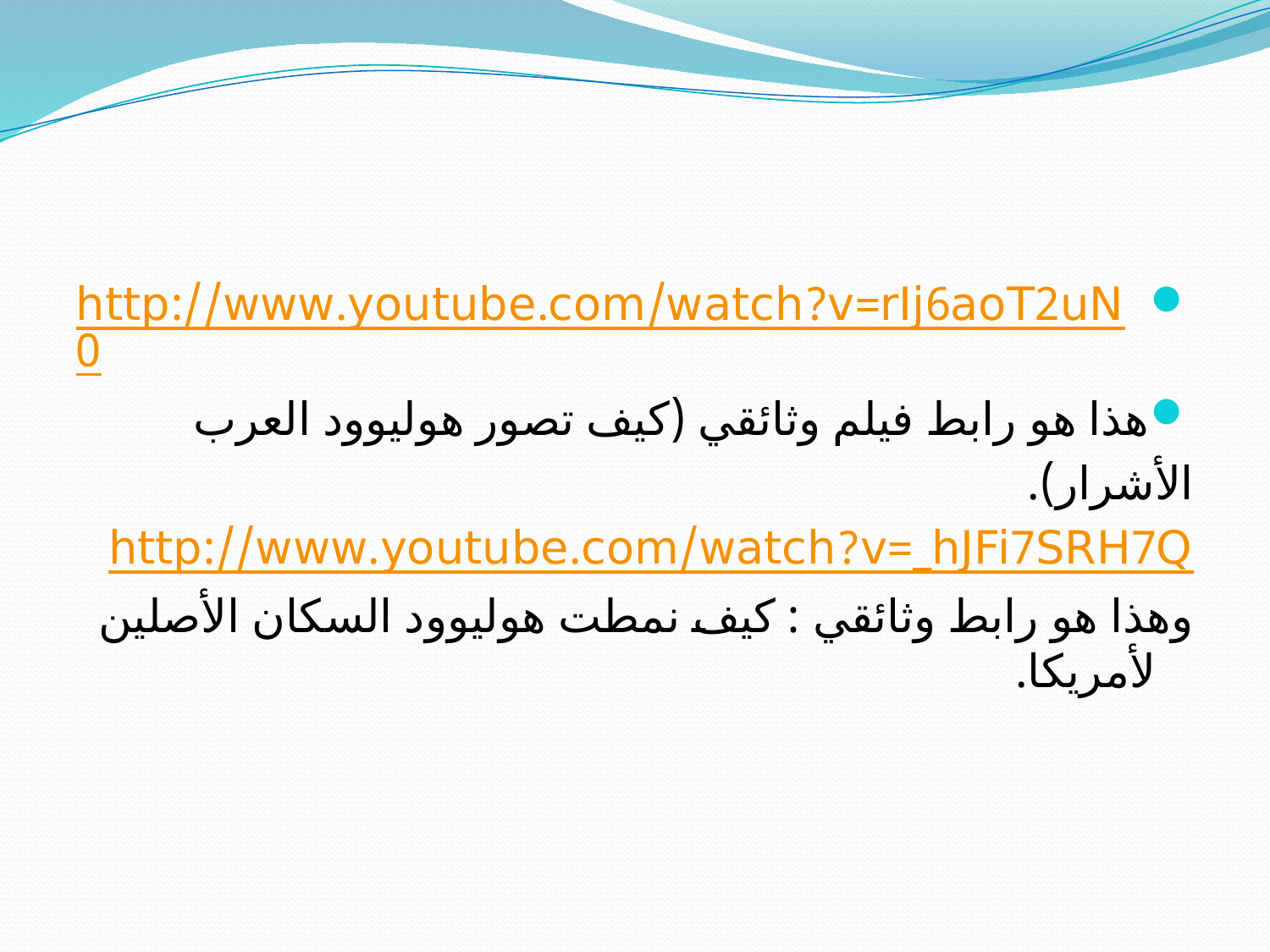

http://www.youtube.com/watch?v=rIj6aoT2uN0
هذا هو رابط فيلم وثائقي (كيف تصور هوليوود العرب
الأشرار).
http://www.youtube.com/watch?v=_hJFi7SRH7Q
وهذا هو رابط وثائقي : كيف نمطت هوليوود السكان الأصلين لأمريكا.